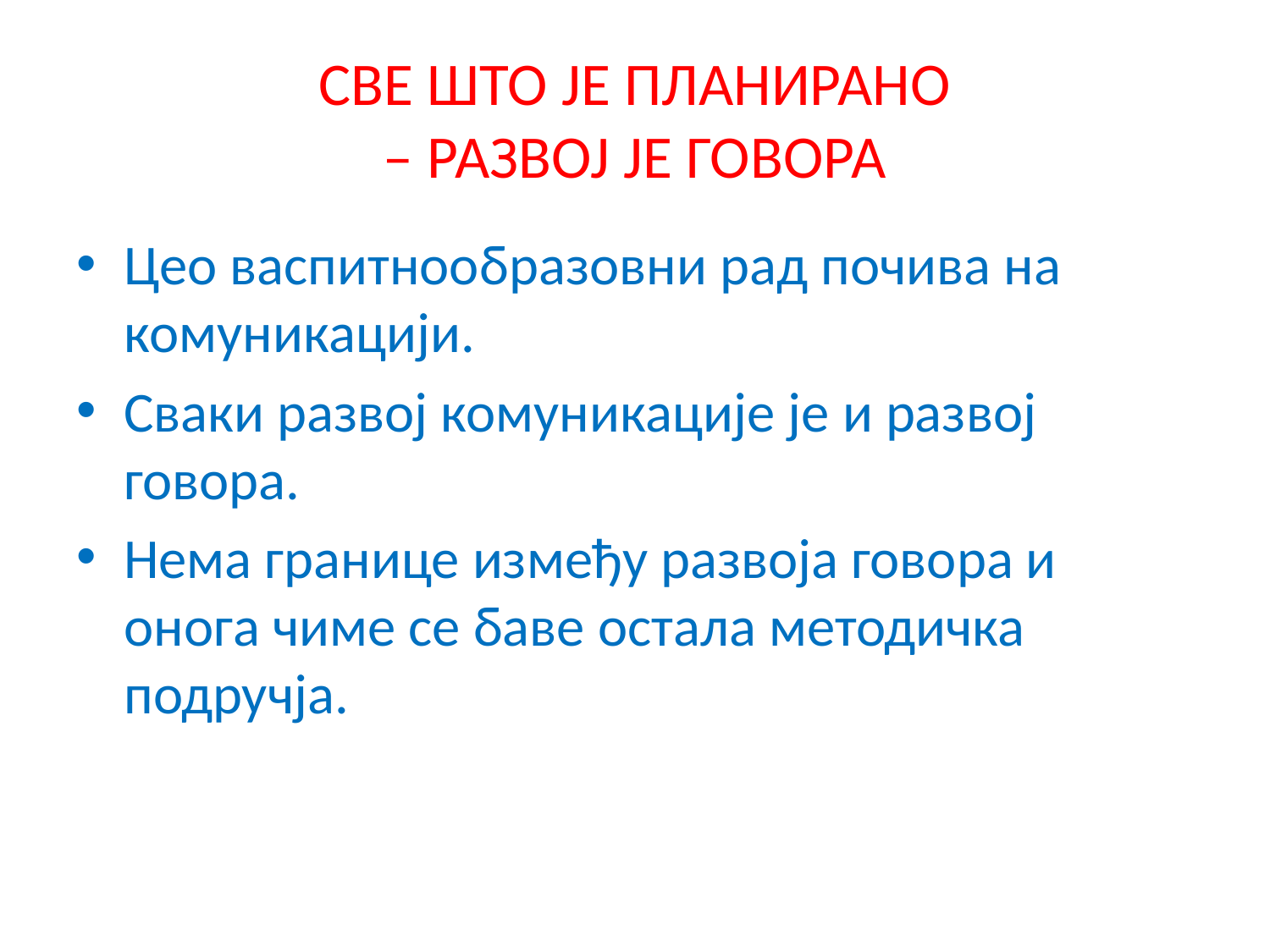

# СВЕ ШТО ЈЕ ПЛАНИРАНО – РАЗВОЈ ЈЕ ГОВОРА
Цео васпитнообразовни рад почива на комуникацији.
Сваки развој комуникације је и развој говора.
Нема границе између развоја говора и онога чиме се баве остала методичка подручја.